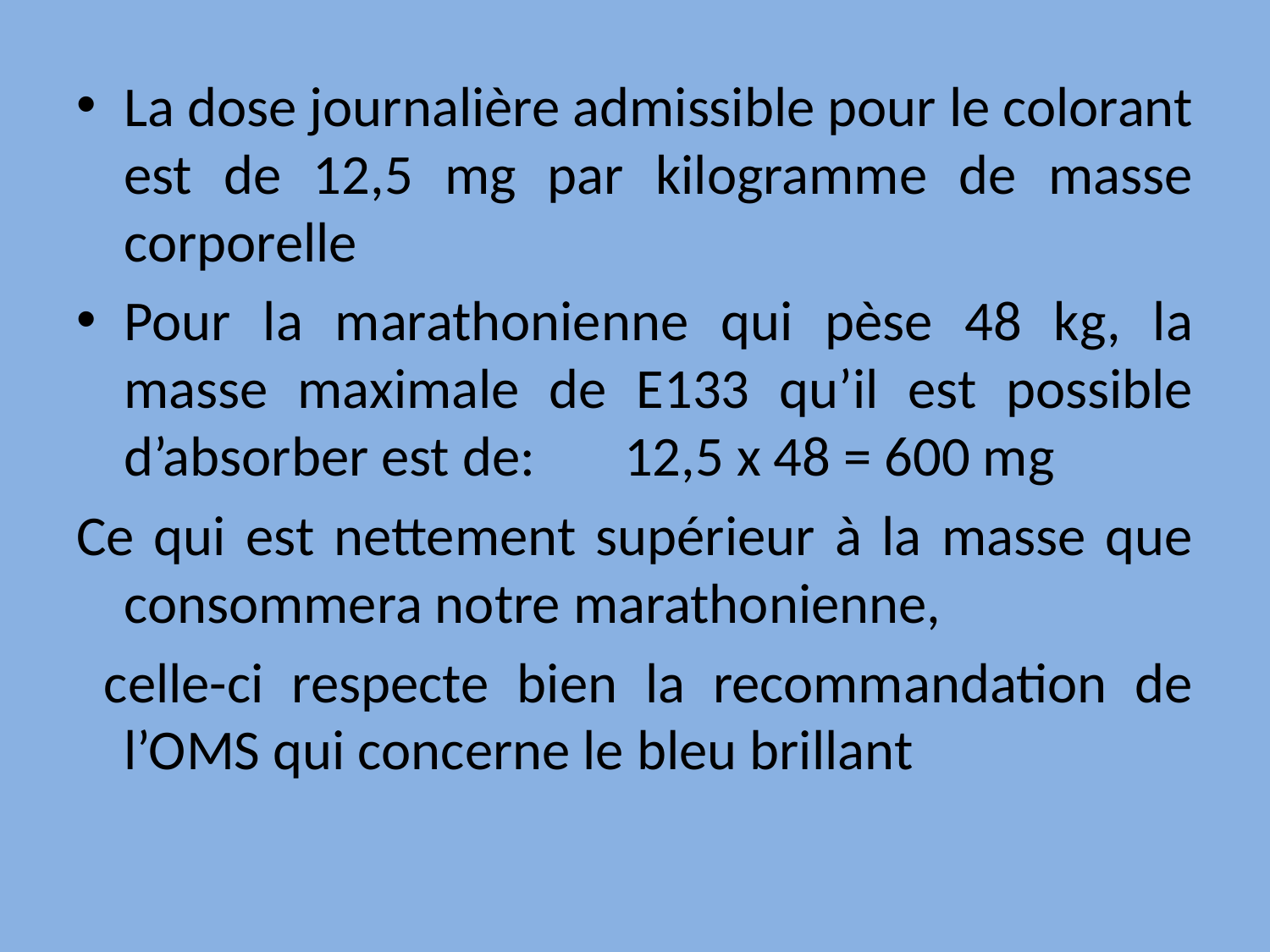

La dose journalière admissible pour le colorant est de 12,5 mg par kilogramme de masse corporelle
Pour la marathonienne qui pèse 48 kg, la masse maximale de E133 qu’il est possible d’absorber est de:       12,5 x 48 = 600 mg
Ce qui est nettement supérieur à la masse que consommera notre marathonienne,
 celle-ci respecte bien la recommandation de l’OMS qui concerne le bleu brillant